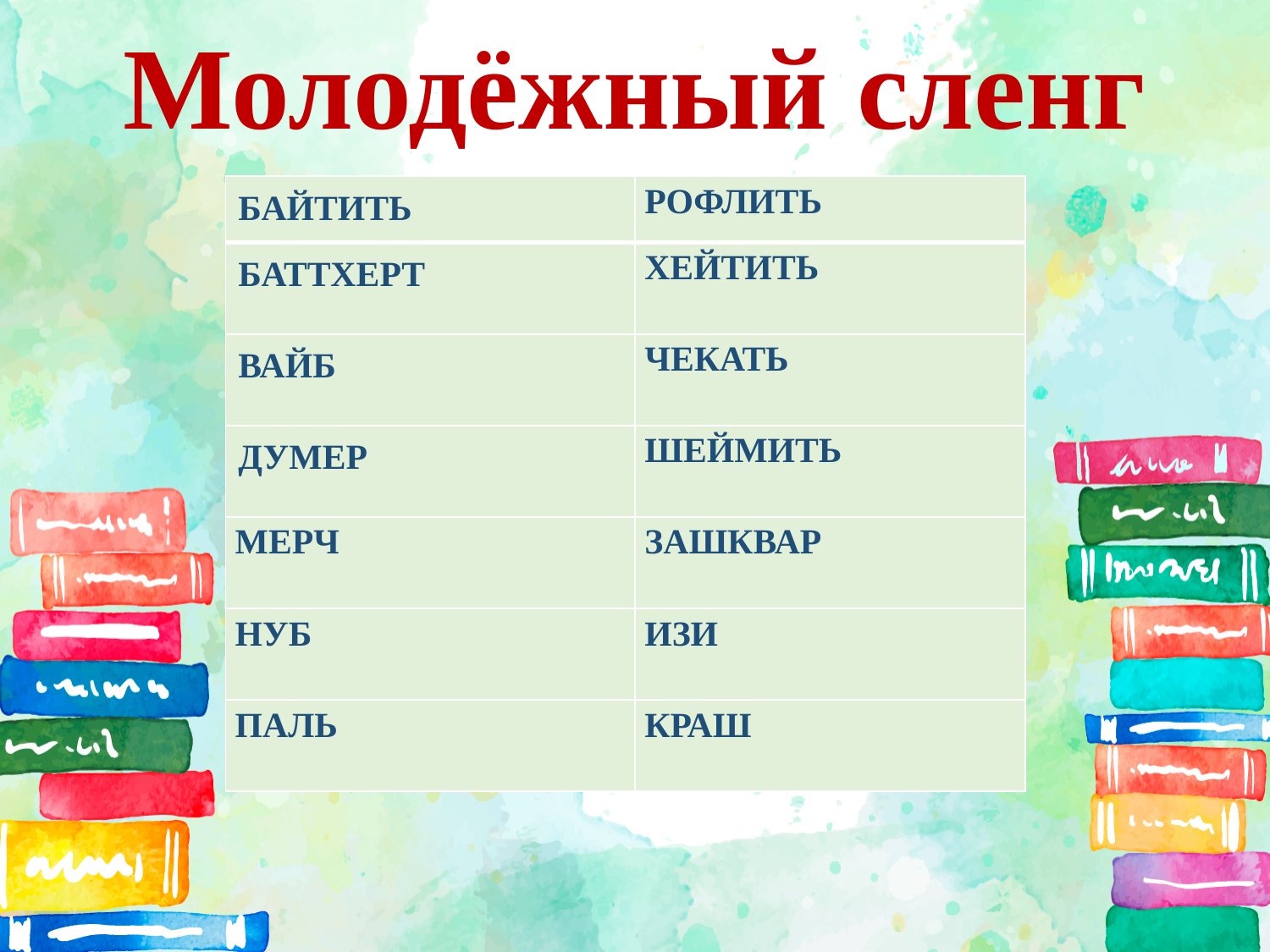

# Молодёжный сленг
| БАЙТИТЬ | РОФЛИТЬ |
| --- | --- |
| БАТТХЕРТ | ХЕЙТИТЬ |
| ВАЙБ | ЧЕКАТЬ |
| ДУМЕР | ШЕЙМИТЬ |
| МЕРЧ | ЗАШКВАР |
| НУБ | ИЗИ |
| ПАЛЬ | КРАШ |